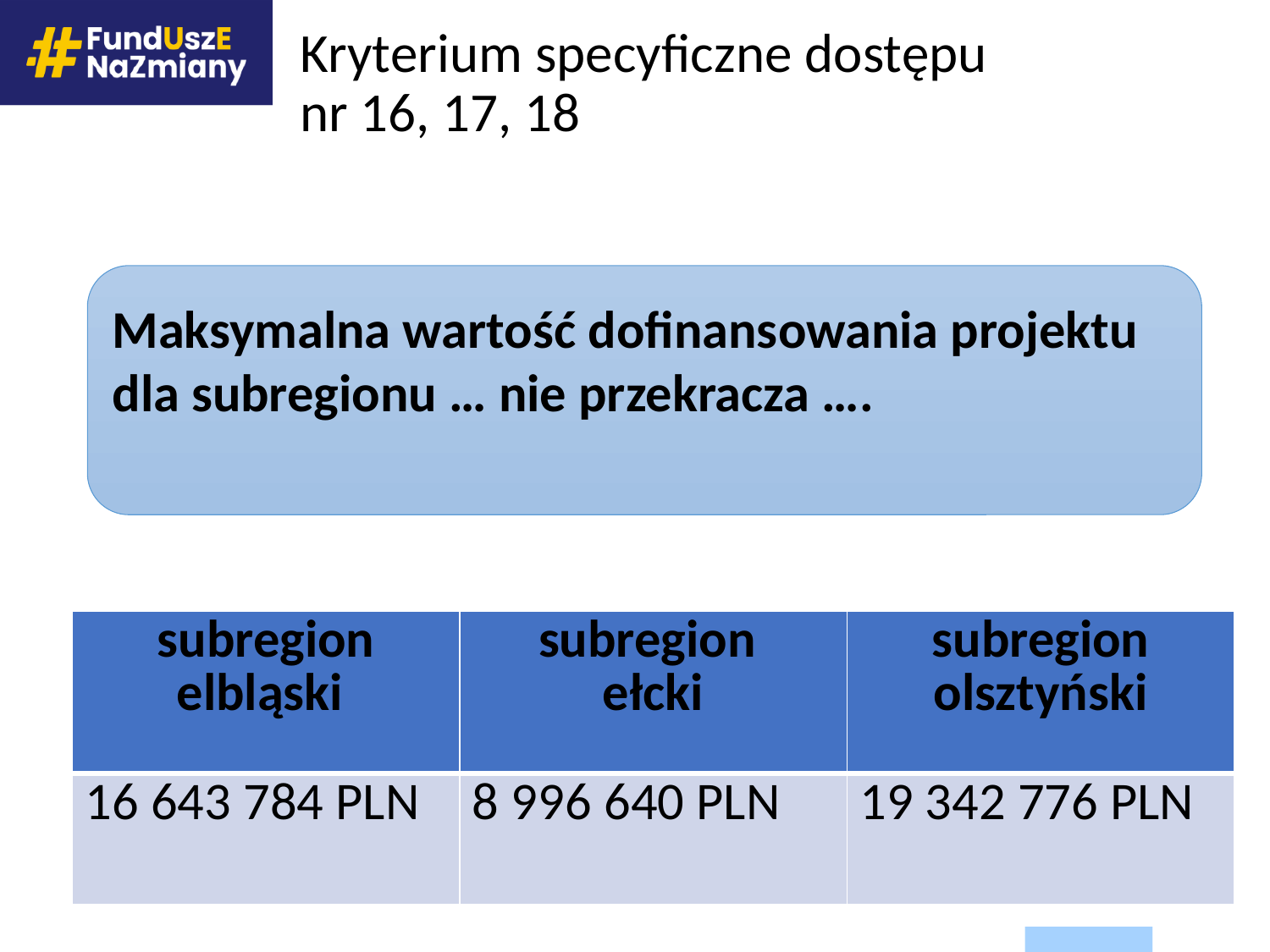

# Kryterium specyficzne dostępu nr 16, 17, 18
Maksymalna wartość dofinansowania projektu
dla subregionu … nie przekracza ….

| subregion elbląski | subregion ełcki | subregion olsztyński |
| --- | --- | --- |
| 16 643 784 PLN | 8 996 640 PLN | 19 342 776 PLN |